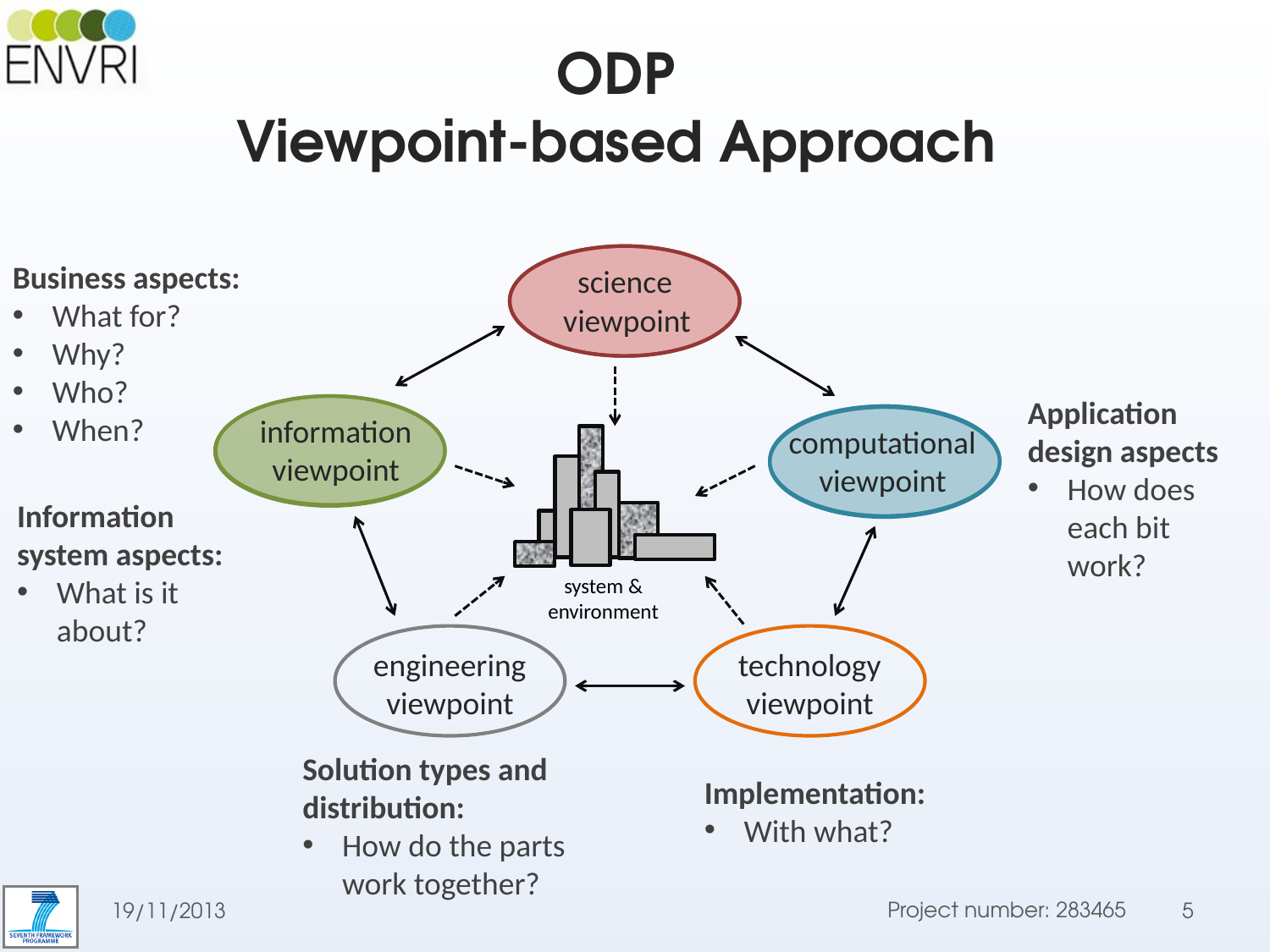

# ODP Viewpoint-based Approach

Business aspects:
What for?
Why?
Who?
When?
science
enterprise
viewpoint

information
viewpoint
computational
viewpoint

system &
environment
technology
viewpoint
engineering
viewpoint
Application design aspects
How does each bit work?

Information system aspects:
What is it about?

Solution types and distribution:
How do the parts work together?
Implementation:
With what?
19/11/2013
5